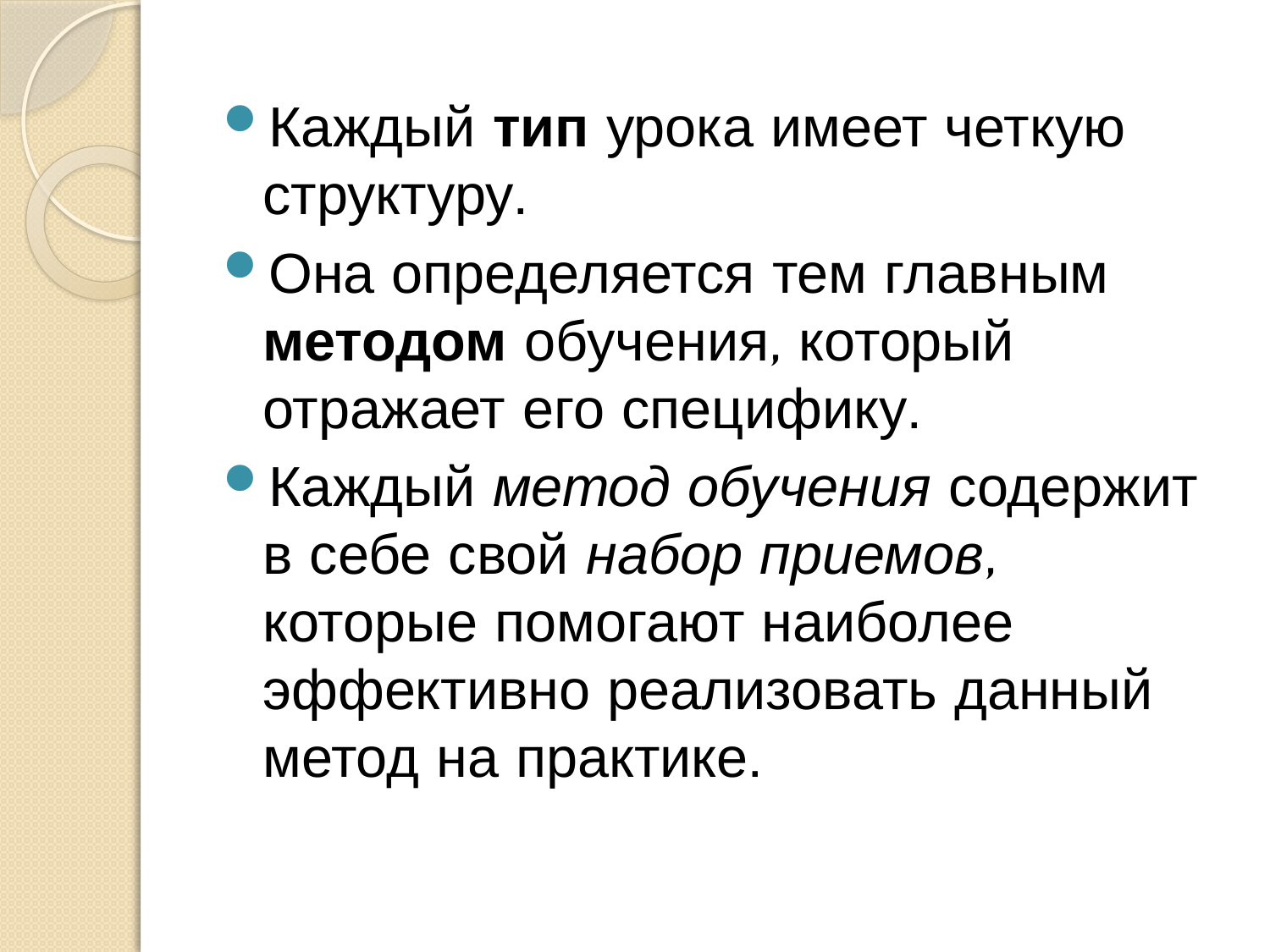

Каждый тип урока имеет четкую структуру.
Она определяется тем главным методом обучения, который отражает его специфику.
Каждый метод обучения содержит в себе свой набор приемов, которые помогают наиболее эффективно реализовать данный метод на практике.